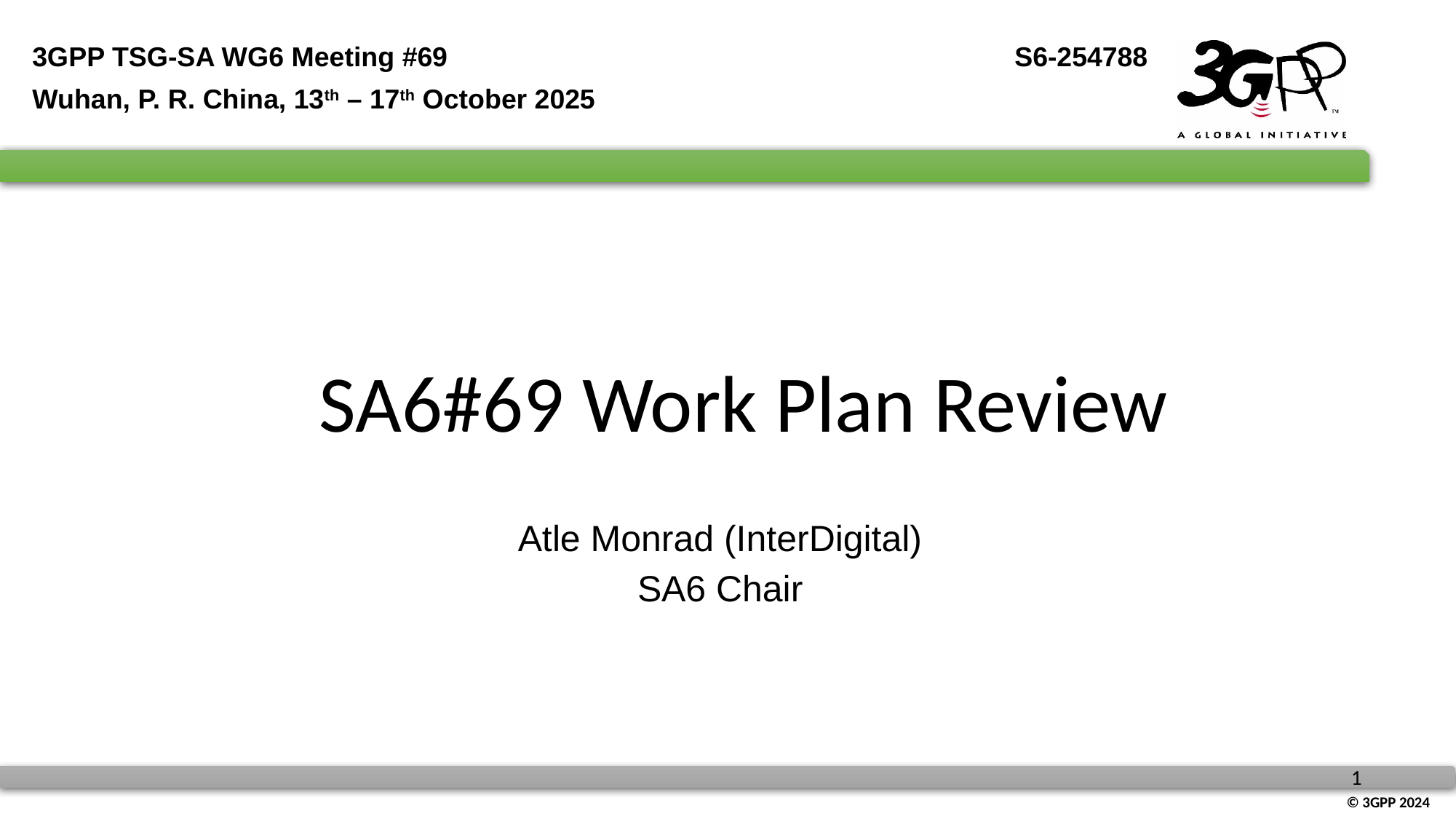

3GPP TSG-SA WG6 Meeting #69						S6-254788
Wuhan, P. R. China, 13th – 17th October 2025
# SA6#69 Work Plan Review
Atle Monrad (InterDigital)
SA6 Chair